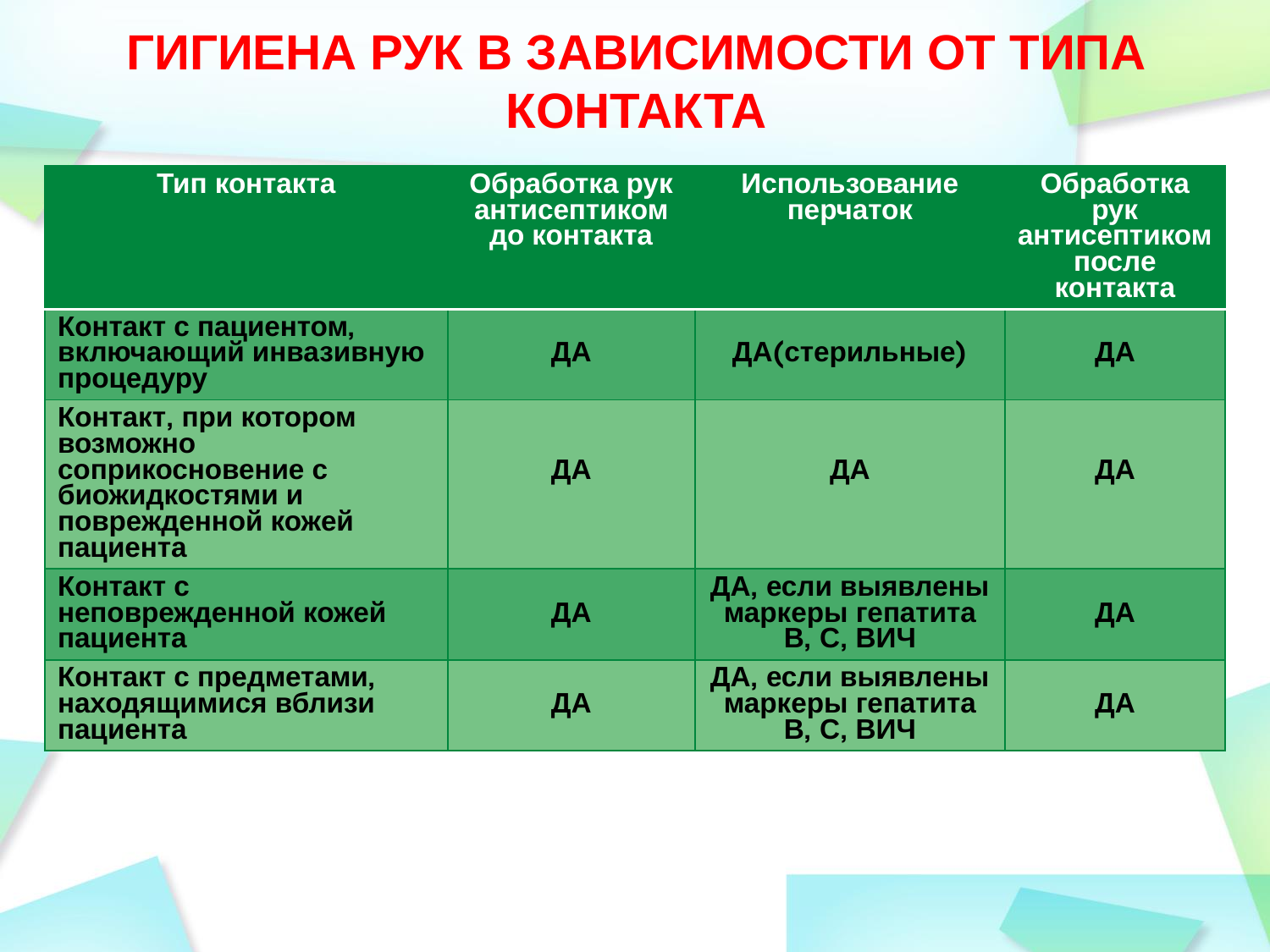

# ГИГИЕНА РУК В ЗАВИСИМОСТИ ОТ ТИПА КОНТАКТА
| Тип контакта | Обработка рук антисептиком до контакта | Использование перчаток | Обработка рук антисептиком после контакта |
| --- | --- | --- | --- |
| Контакт с пациентом, включающий инвазивную процедуру | ДА | ДА(стерильные) | ДА |
| Контакт, при котором возможно соприкосновение с биожидкостями и поврежденной кожей пациента | ДА | ДА | ДА |
| Контакт с неповрежденной кожей пациента | ДА | ДА, если выявлены маркеры гепатита В, С, ВИЧ | ДА |
| Контакт с предметами, находящимися вблизи пациента | ДА | ДА, если выявлены маркеры гепатита В, С, ВИЧ | ДА |